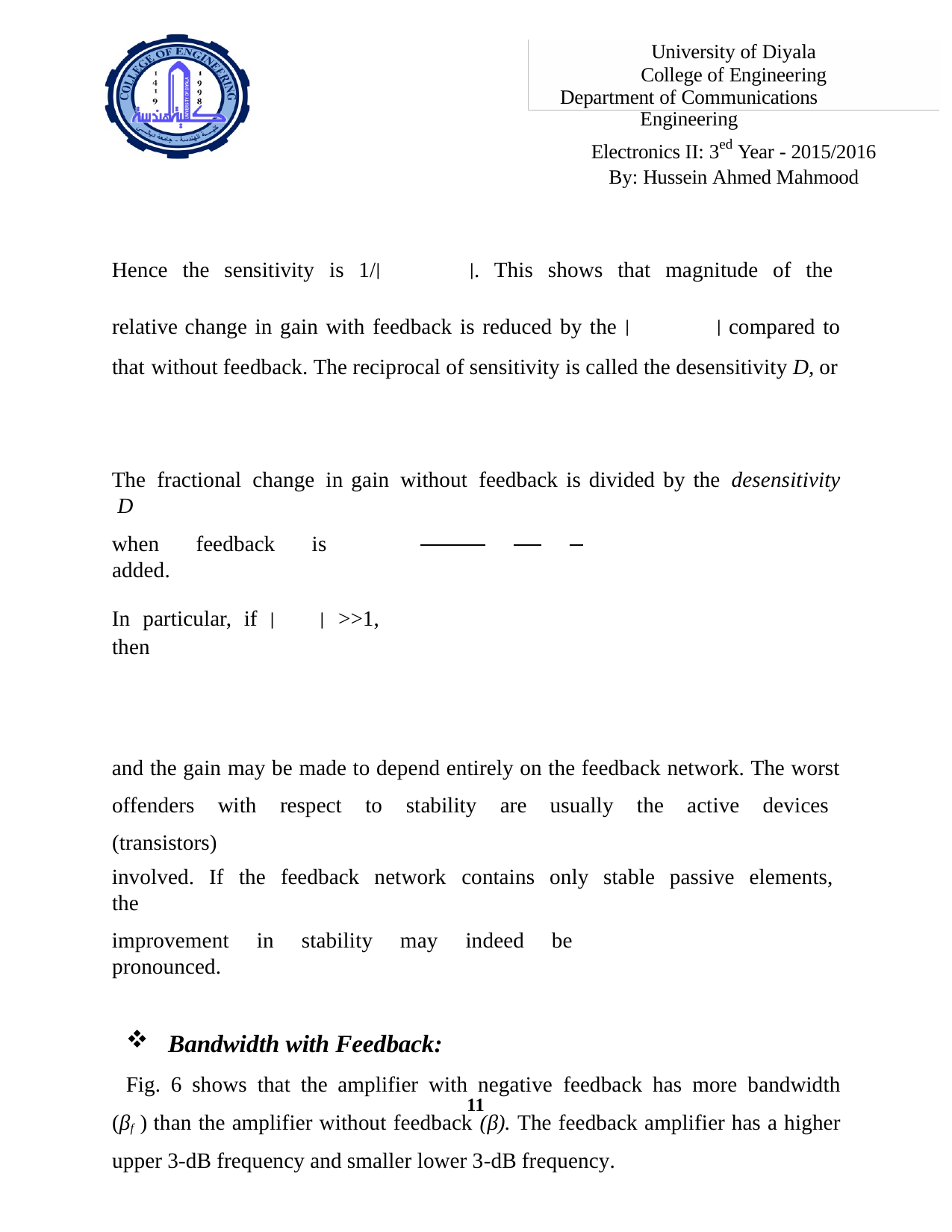

University of Diyala College of Engineering
Department of Communications Engineering
Electronics II: 3ed Year - 2015/2016 By: Hussein Ahmed Mahmood

Hence  the  sensitivity  is  1/|      |.  This  shows  that  magnitude  of  the  relative change in gain with feedback is reduced by the |      | compared to that without feedback. The reciprocal of sensitivity is called the desensitivity D, or

The  fractional  change  in gain  without  feedback is divided by the  desensitivity  D

when feedback is added.

In particular, if |  | >>1, then

and the gain may be made to depend entirely on the feedback network. The worst offenders  with  respect  to  stability  are  usually  the  active  devices  (transistors)

involved.  If  the  feedback  network  contains  only  stable  passive  elements,  the

improvement in stability may indeed be pronounced.

Bandwidth with Feedback:
Fig. 6 shows that the amplifier with negative feedback has more bandwidth (βf ) than the amplifier without feedback (β). The feedback amplifier has a higher upper 3-dB frequency and smaller lower 3-dB frequency.

11